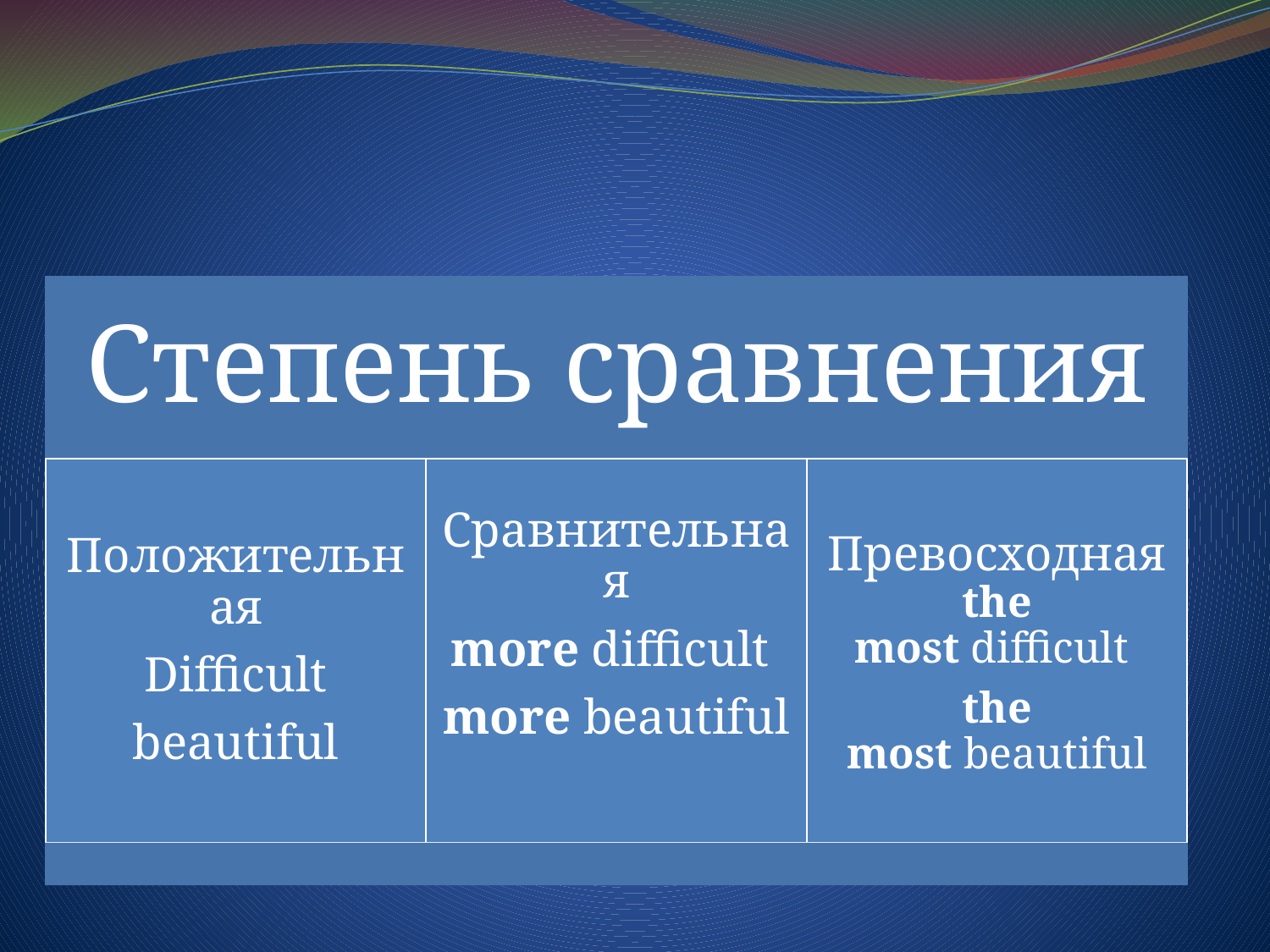

Степень сравнения
Положительная
Difficult
 beautiful
Сравнительная
more difficult
more beautiful
Превосходная
the most difficult
the most beautiful